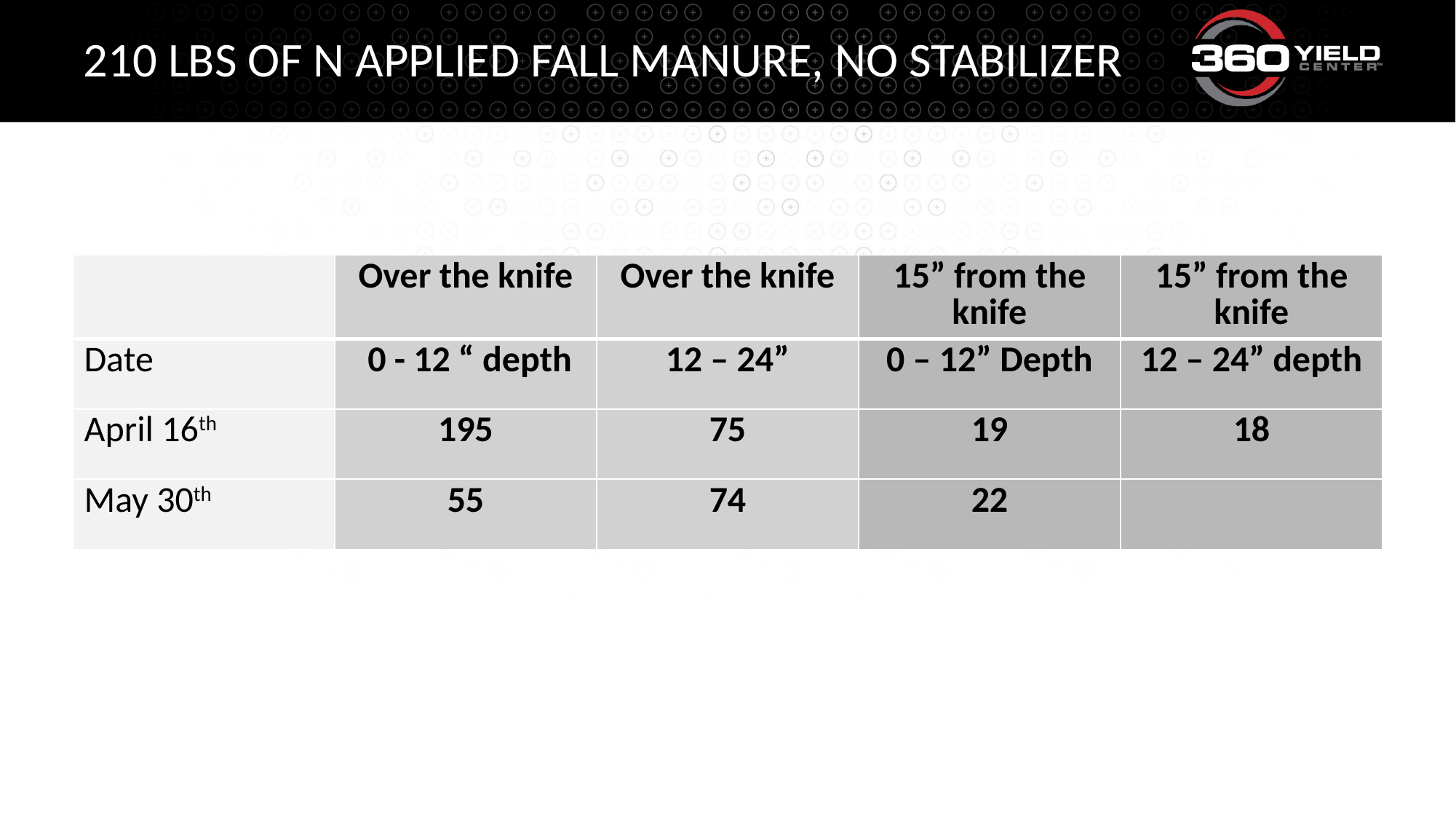

# 210 lbs of N applied fall manure, no stabilizer
|  | Over the knife | Over the knife | 15” from the knife | 15” from the knife |
| --- | --- | --- | --- | --- |
| Date | 0 - 12 “ depth | 12 – 24” | 0 – 12” Depth | 12 – 24” depth |
| April 16th | 195 | 75 | 19 | 18 |
| May 30th | 55 | 74 | 22 |  |